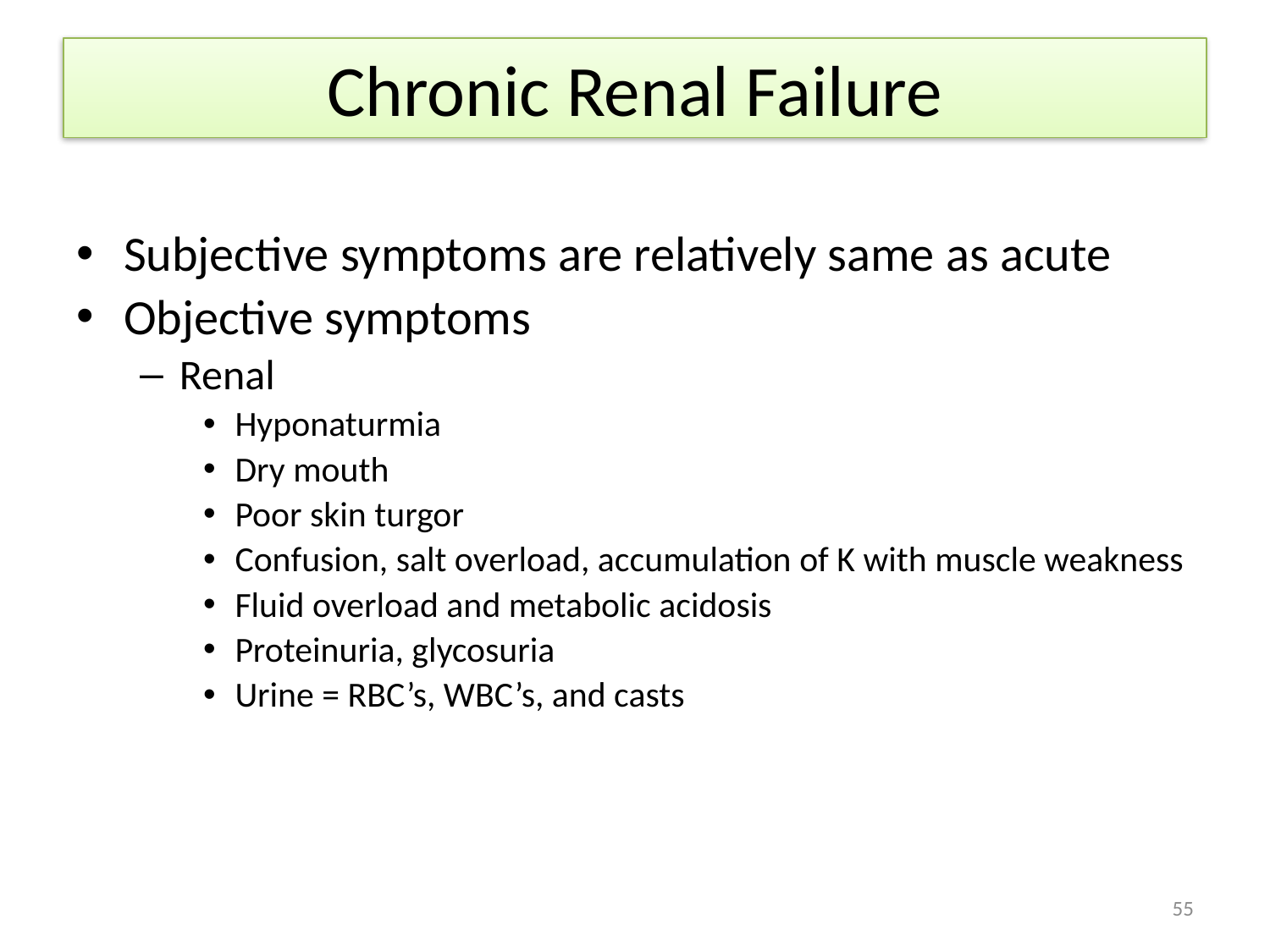

# Chronic Renal Failure
Subjective symptoms are relatively same as acute
Objective symptoms
Renal
Hyponaturmia
Dry mouth
Poor skin turgor
Confusion, salt overload, accumulation of K with muscle weakness
Fluid overload and metabolic acidosis
Proteinuria, glycosuria
Urine = RBC’s, WBC’s, and casts
55